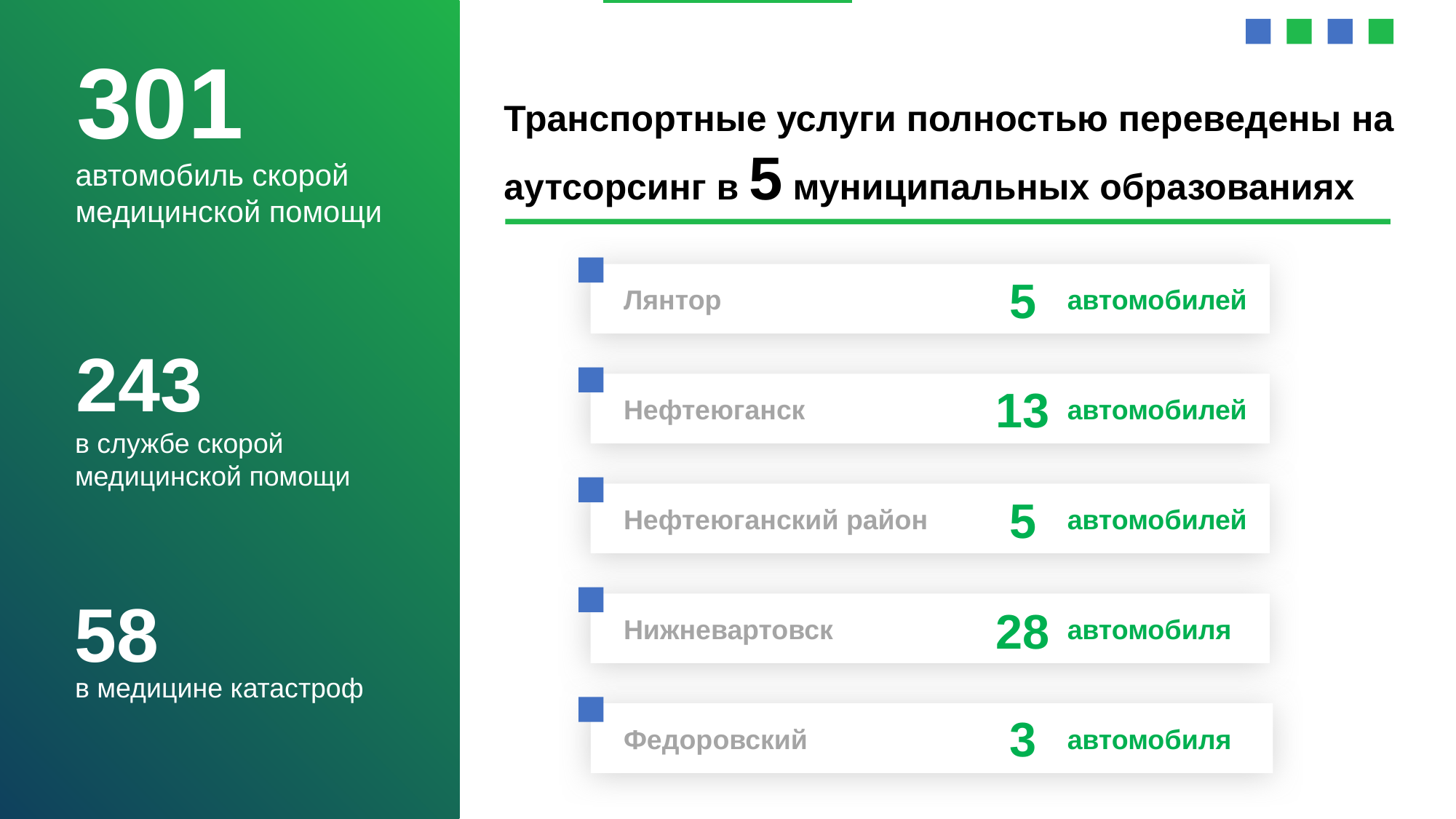

301
Транспортные услуги полностью переведены на аутсорсинг в 5 муниципальных образованиях
автомобиль скорой медицинской помощи

5
Лянтор
автомобилей
243

13

Нефтеюганск
автомобилей
в службе скорой медицинской помощи

5
Нефтеюганский район
автомобилей
58

28
Нижневартовск
автомобиля
в медицине катастроф

3

Федоровский
автомобиля